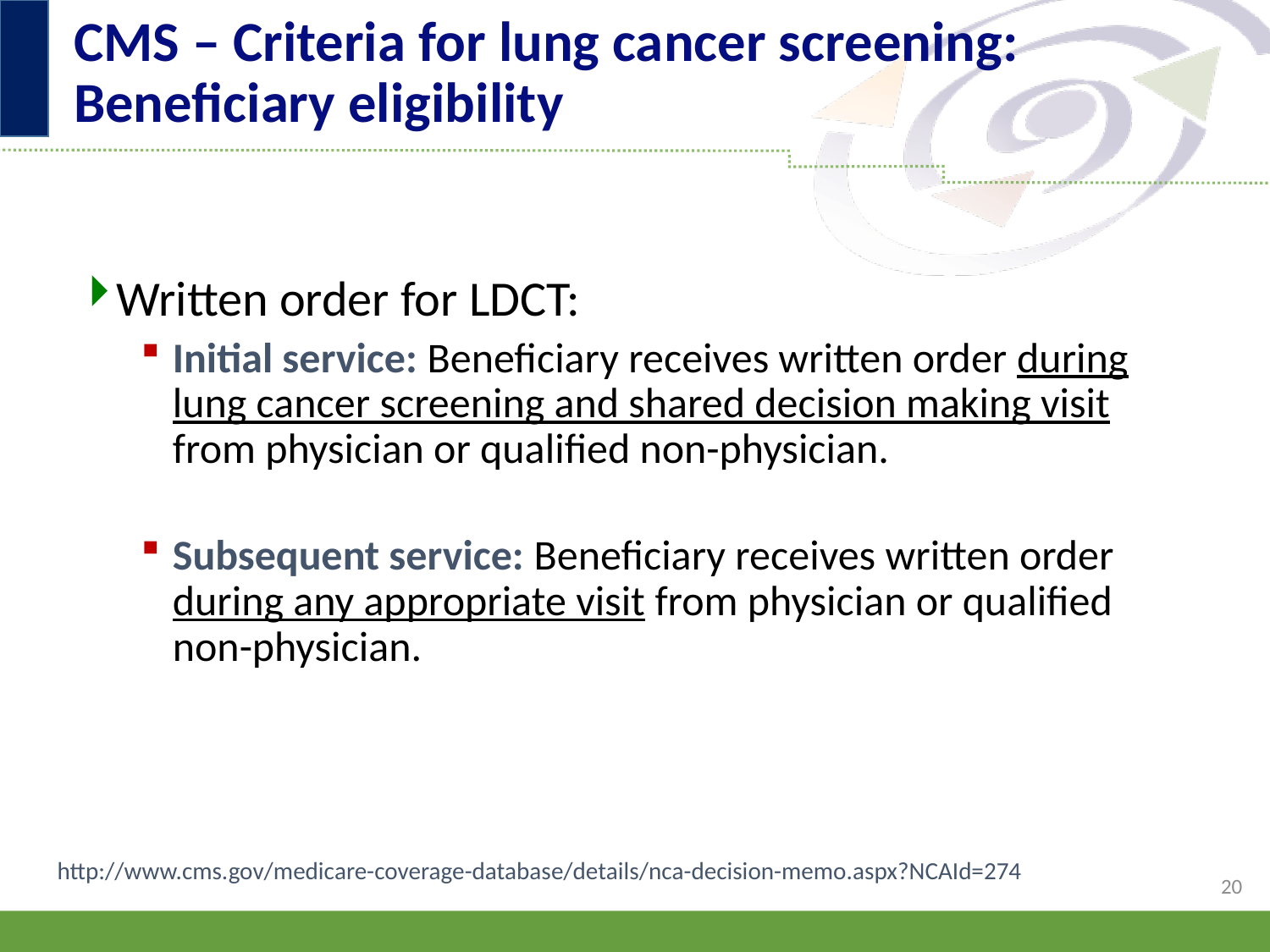

# CMS – Criteria for lung cancer screening: Beneficiary eligibility
Written order for LDCT:
Initial service: Beneficiary receives written order during lung cancer screening and shared decision making visit from physician or qualified non-physician.

Subsequent service: Beneficiary receives written order during any appropriate visit from physician or qualified non-physician.
http://www.cms.gov/medicare-coverage-database/details/nca-decision-memo.aspx?NCAId=274
20